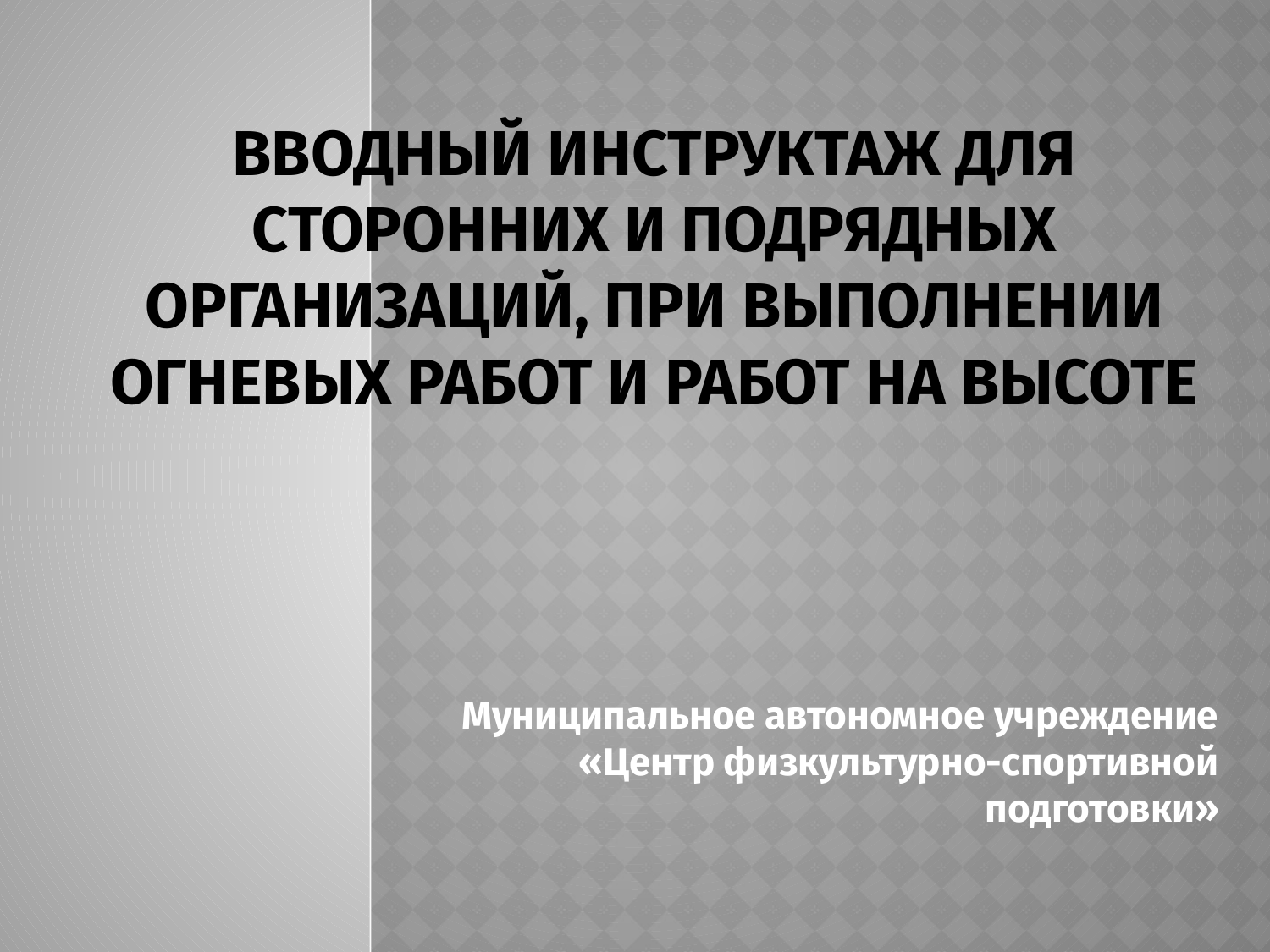

# Вводный ИНСТРУКТАЖ ДЛЯ сторонних и ПОДРЯДНЫХ ОРГАНИЗАЦИЙ, при выполнении огневых работ и работ на высоте

Муниципальное автономное учреждение «Центр физкультурно-спортивной подготовки»